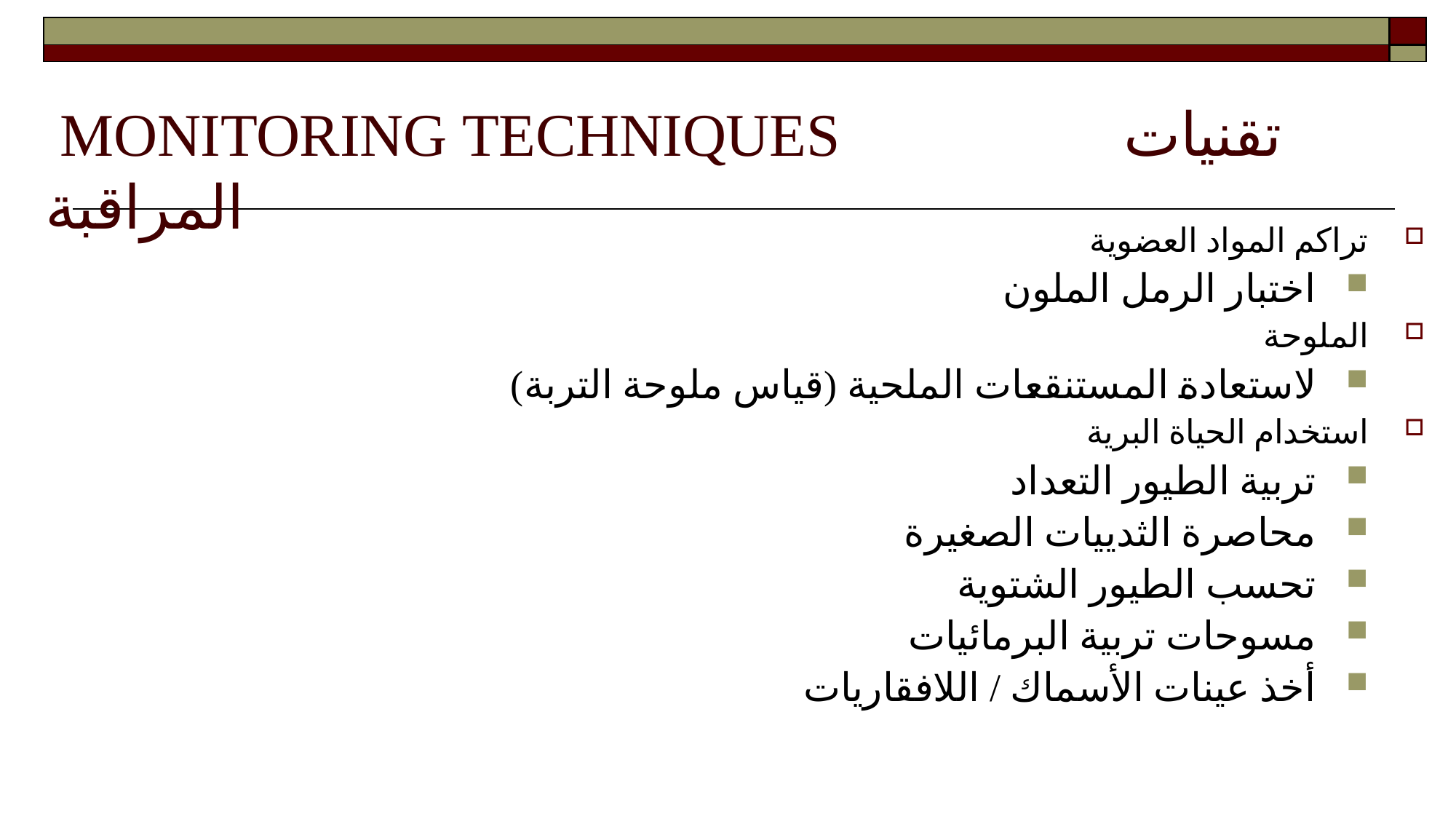

|  |  |
| --- | --- |
|  |  |
# MONITORING TECHNIQUES                   تقنيات المراقبة
تراكم المواد العضوية
اختبار الرمل الملون
الملوحة
لاستعادة المستنقعات الملحية (قياس ملوحة التربة)
استخدام الحياة البرية
تربية الطيور التعداد
محاصرة الثدييات الصغيرة
تحسب الطيور الشتوية
مسوحات تربية البرمائيات
أخذ عينات الأسماك / اللافقاريات